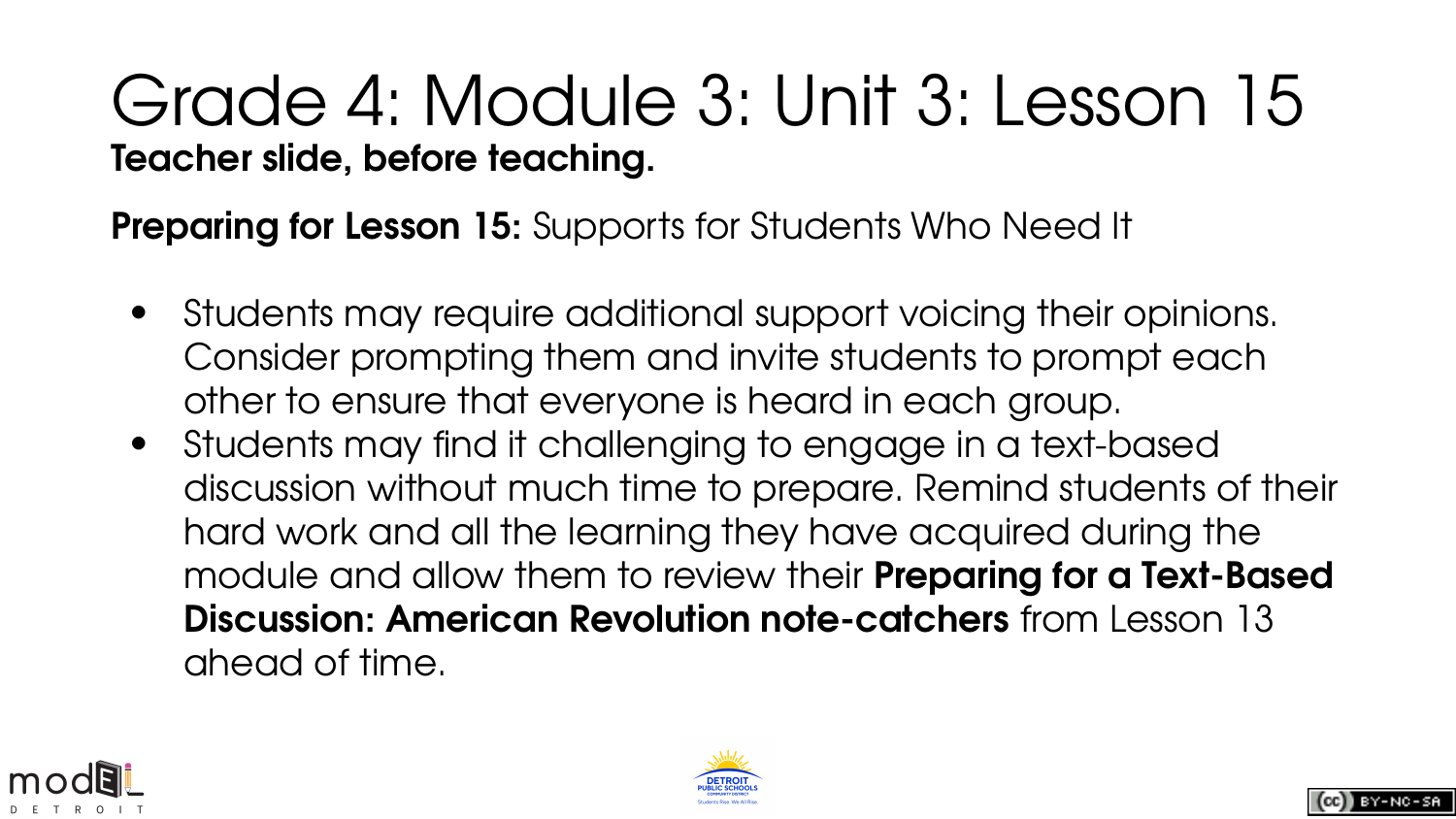

# Grade 4: Module 3: Unit 3: Lesson 15
Teacher slide, before teaching.
Preparing for Lesson 15: Supports for Students Who Need It

Students may require additional support voicing their opinions. Consider prompting them and invite students to prompt each other to ensure that everyone is heard in each group.
Students may find it challenging to engage in a text-based discussion without much time to prepare. Remind students of their hard work and all the learning they have acquired during the module and allow them to review their Preparing for a Text-Based Discussion: American Revolution note-catchers from Lesson 13 ahead of time.